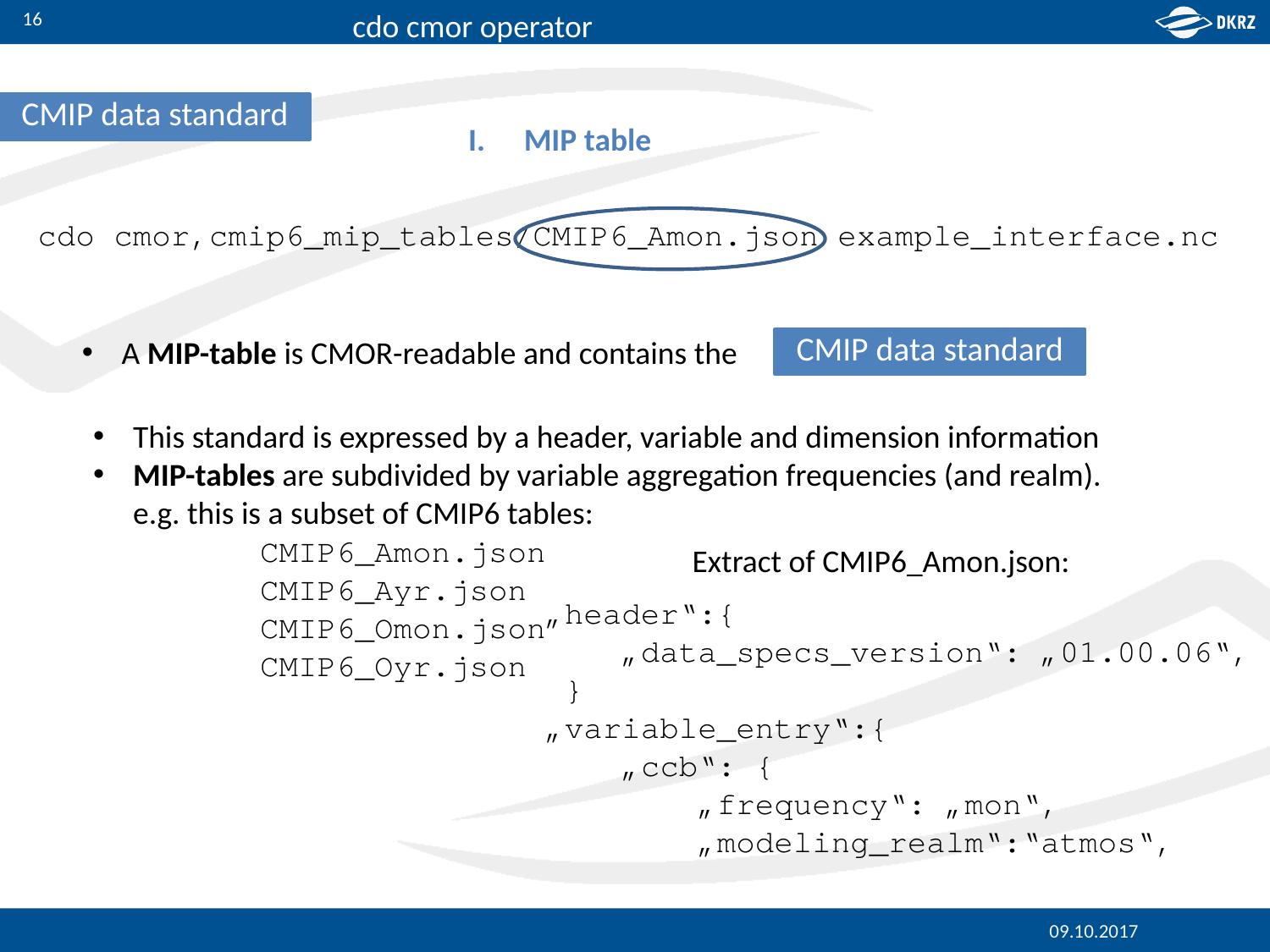

16
CMIP data standard

MIP table
cdo cmor,cmip6_mip_tables/CMIP6_Amon.json example_interface.nc

A MIP-table is CMOR-readable and contains the
CMIP data standard

This standard is expressed by a header, variable and dimension information
MIP-tables are subdivided by variable aggregation frequencies (and realm).
e.g. this is a subset of CMIP6 tables:
	CMIP6_Amon.json
	CMIP6_Ayr.json
	CMIP6_Omon.json
	CMIP6_Oyr.json
Extract of CMIP6_Amon.json:
„header“:{
    „data_specs_version“: „01.00.06“,
 }
„variable_entry“:{
    „ccb“: {
        „frequency“: „mon“,
        „modeling_realm“:“atmos“,

09.10.2017